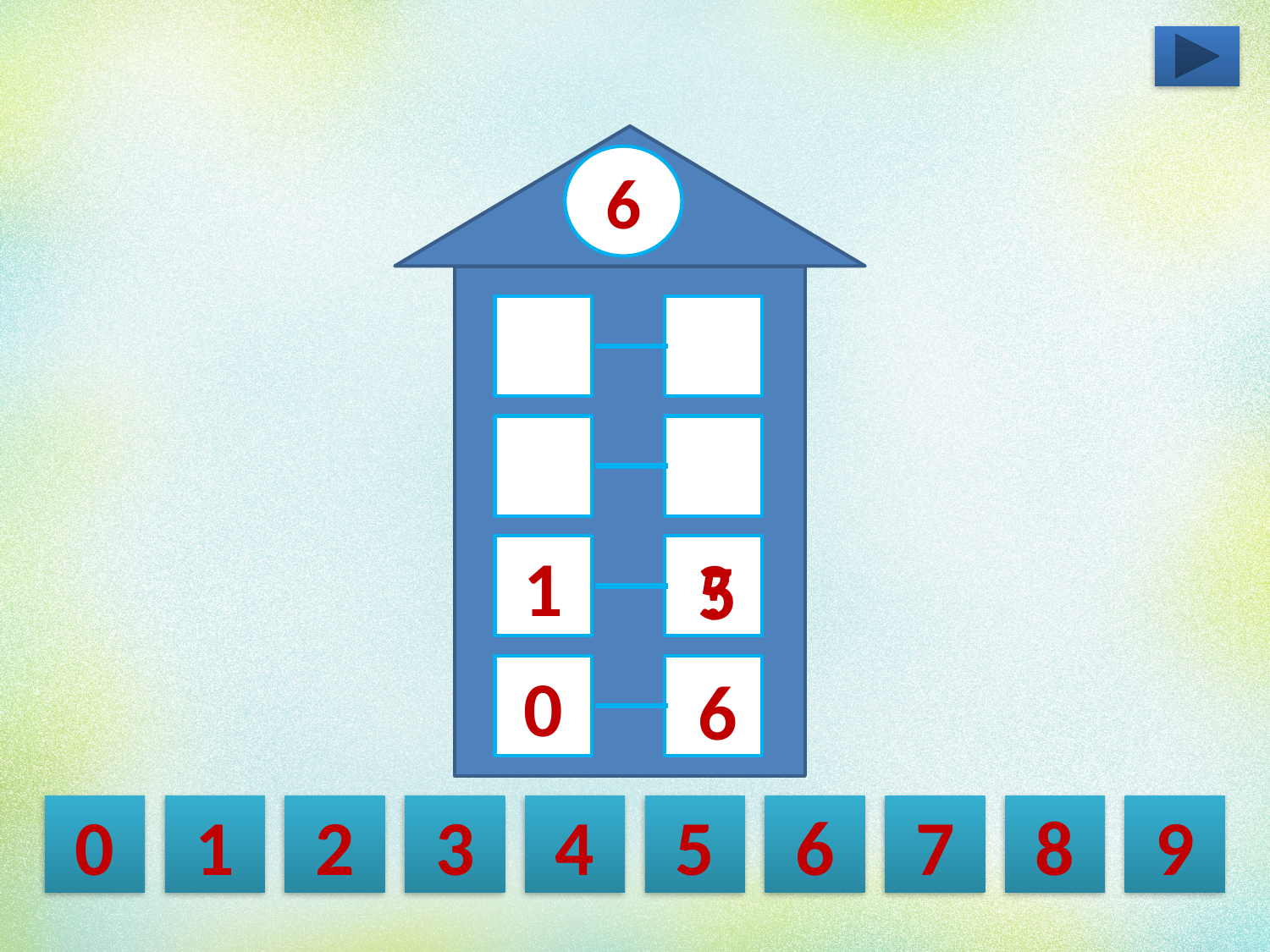

6

1

?
5
0

6

0
1
2
3
4
5
6
7
8
9